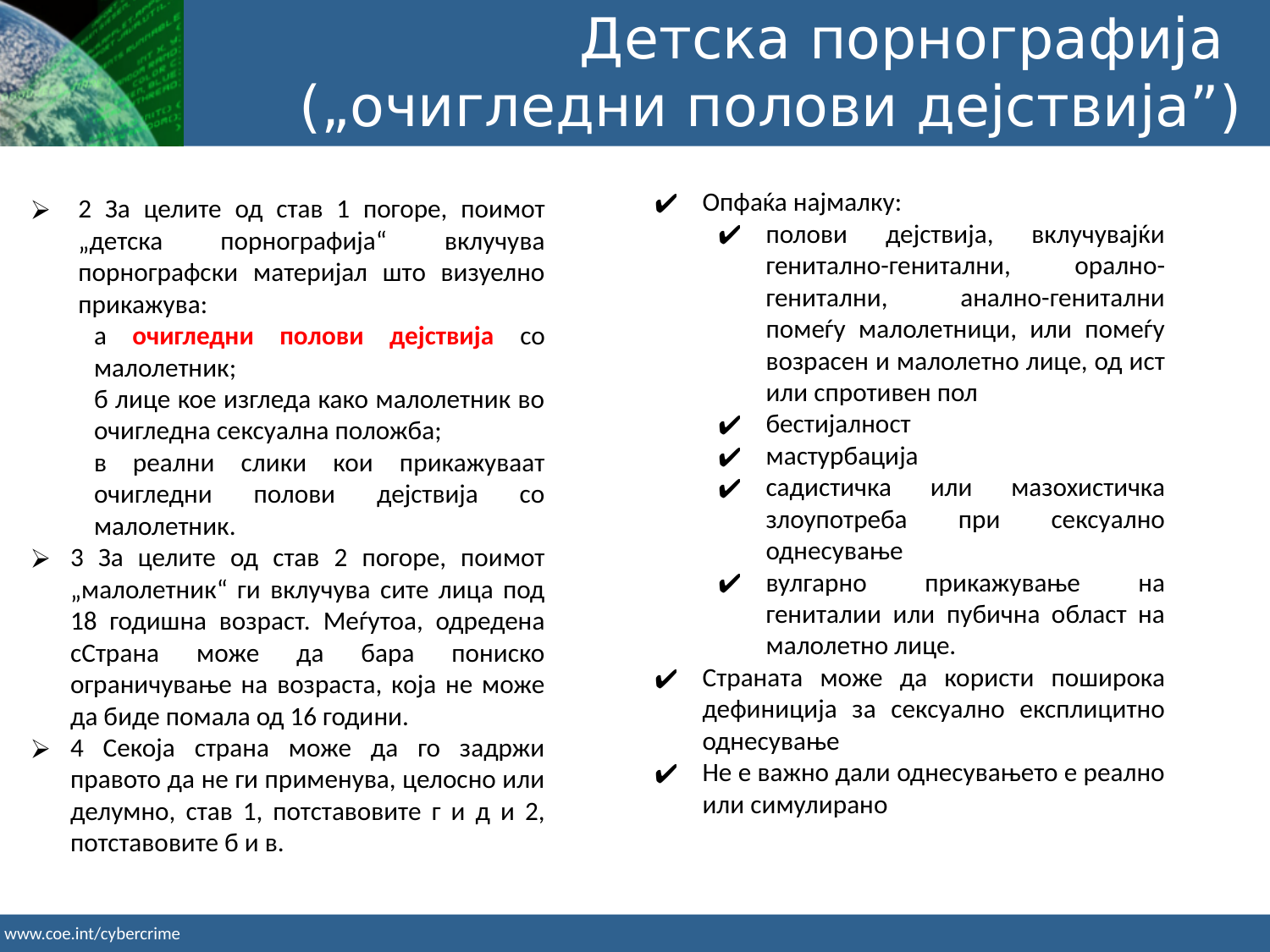

Детска порнографија
(„очигледни полови дејствија”)
Опфаќа најмалку:
полови дејствија, вклучувајќи генитално-генитални, орално-генитални, анално-генитални помеѓу малолетници, или помеѓу возрасен и малолетно лице, од ист или спротивен пол
бестијалност
мастурбација
садистичка или мазохистичка злоупотреба при сексуално однесување
вулгарно прикажување на гениталии или пубична област на малолетно лице.
Страната може да користи поширока дефиниција за сексуално експлицитно однесување
Не е важно дали однесувањето е реално или симулирано
2 За целите од став 1 погоре, поимот „детска порнографија“ вклучува порнографски материјал што визуелно прикажува:
а очигледни полови дејствија со малолетник;
б лице кое изгледа како малолетник во очигледна сексуална положба;
в реални слики кои прикажуваат очигледни полови дејствија со малолетник.
3 За целите од став 2 погоре, поимот „малолетник“ ги вклучува сите лица под 18 годишна возраст. Меѓутоа, одредена сСтрана може да бара пониско ограничување на возраста, која не може да биде помала од 16 години.
4 Секоја страна може да го задржи правото да не ги применува, целосно или делумно, став 1, потставовите г и д и 2, потставовите б и в.